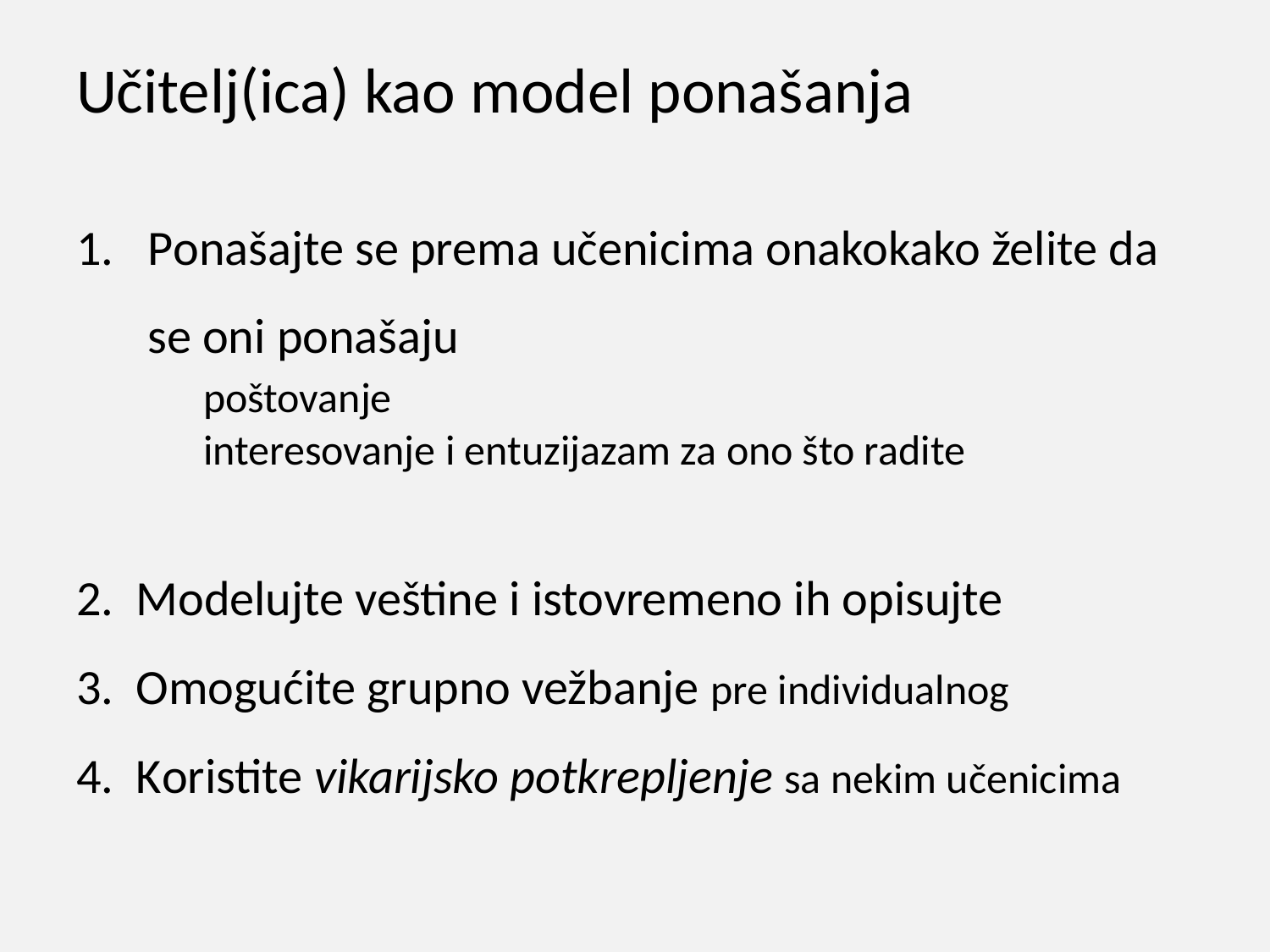

# Učitelj(ica) kao model ponašanja
Ponašajte se prema učenicima onakokako želite da    se oni ponašaju
	poštovanje
	interesovanje i entuzijazam za ono što radite

2.  Modelujte veštine i istovremeno ih opisujte
3.  Omogućite grupno vežbanje pre individualnog
4.  Koristite vikarijsko potkrepljenje sa nekim učenicima